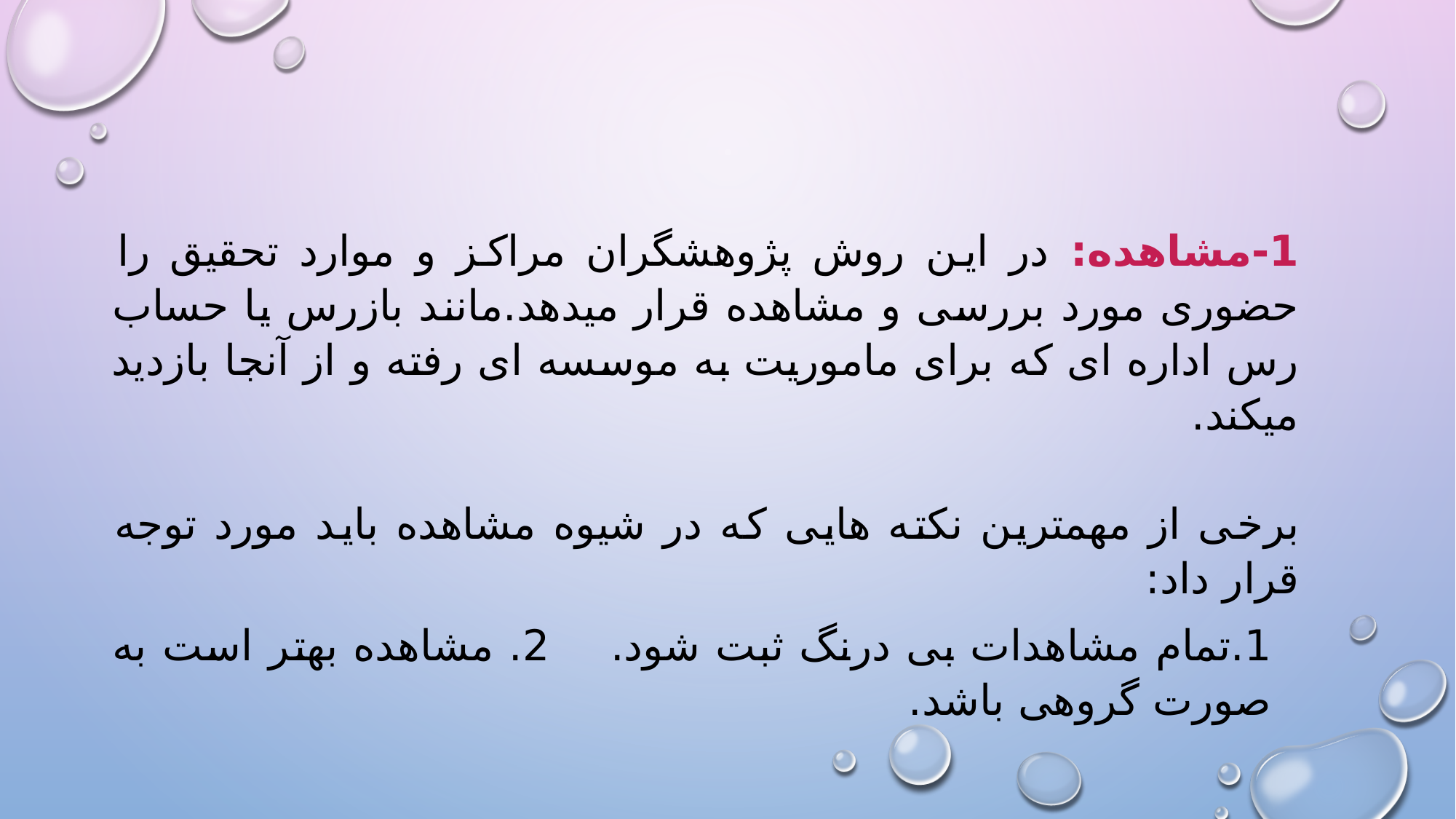

1-مشاهده: در این روش پژوهشگران مراکز و موارد تحقیق را حضوری مورد بررسی و مشاهده قرار میدهد.مانند بازرس یا حساب رس اداره ای که برای ماموریت به موسسه ای رفته و از آنجا بازدید میکند.

برخی از مهمترین نکته هایی که در شیوه مشاهده باید مورد توجه قرار داد:
1.تمام مشاهدات بی درنگ ثبت شود.    2. مشاهده بهتر است به صورت گروهی باشد.